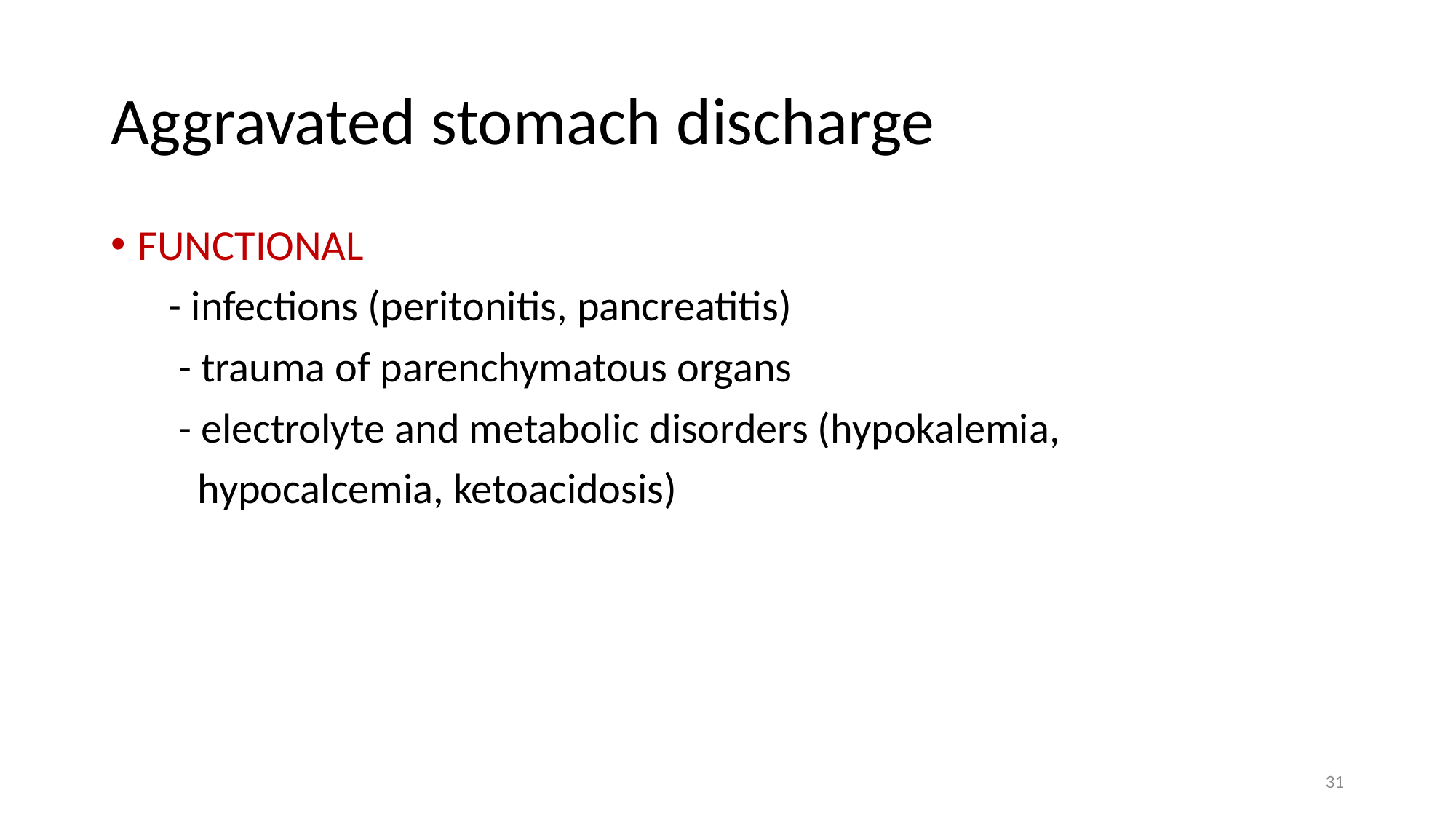

# Aggravated stomach discharge
FUNCTIONAL
      - infections (peritonitis, pancreatitis)
       - trauma of parenchymatous organs
       - electrolyte and metabolic disorders (hypokalemia,
         hypocalcemia, ketoacidosis)
31